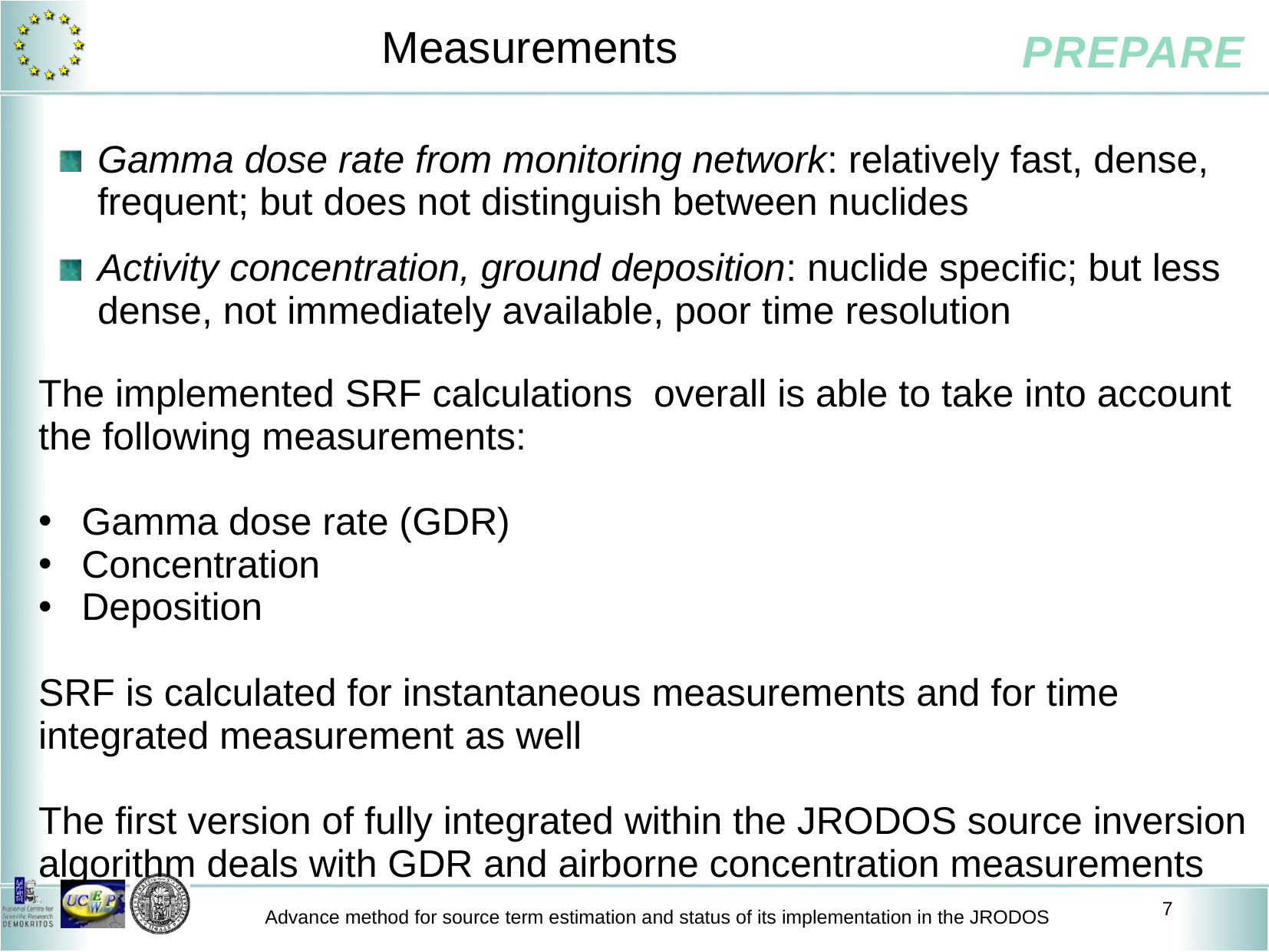

# Measurements
Gamma dose rate from monitoring network: relatively fast, dense, frequent; but does not distinguish between nuclides
Activity concentration, ground deposition: nuclide specific; but less dense, not immediately available, poor time resolution

The implemented SRF calculations  overall is able to take into account the following measurements:

Gamma dose rate (GDR)
Concentration
Deposition

SRF is calculated for instantaneous measurements and for time integrated measurement as well

The first version of fully integrated within the JRODOS source inversion algorithm deals with GDR and airborne concentration measurements